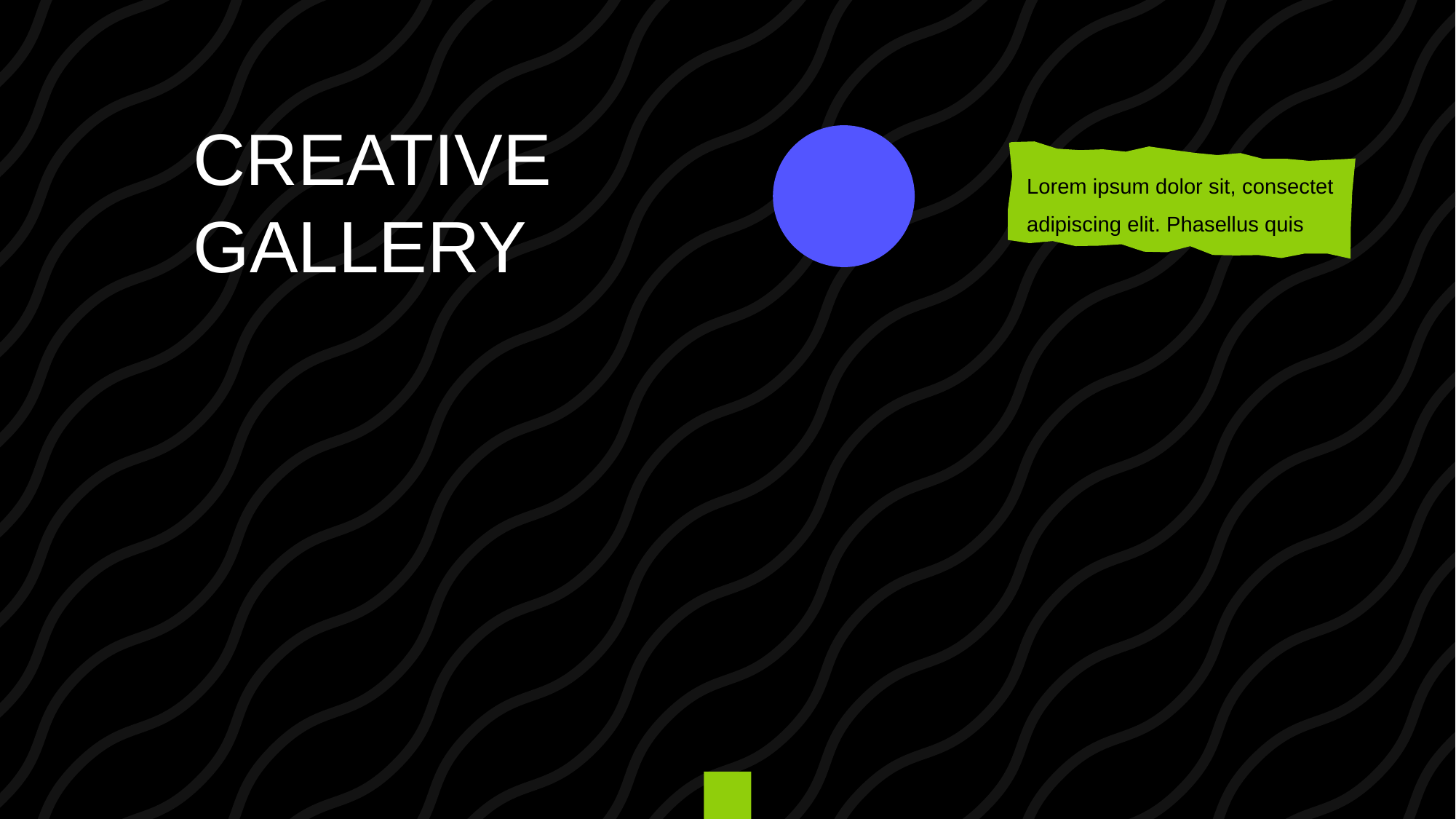

CREATIVE
GALLERY

Lorem ipsum dolor sit, consectet adipiscing elit. Phasellus quis